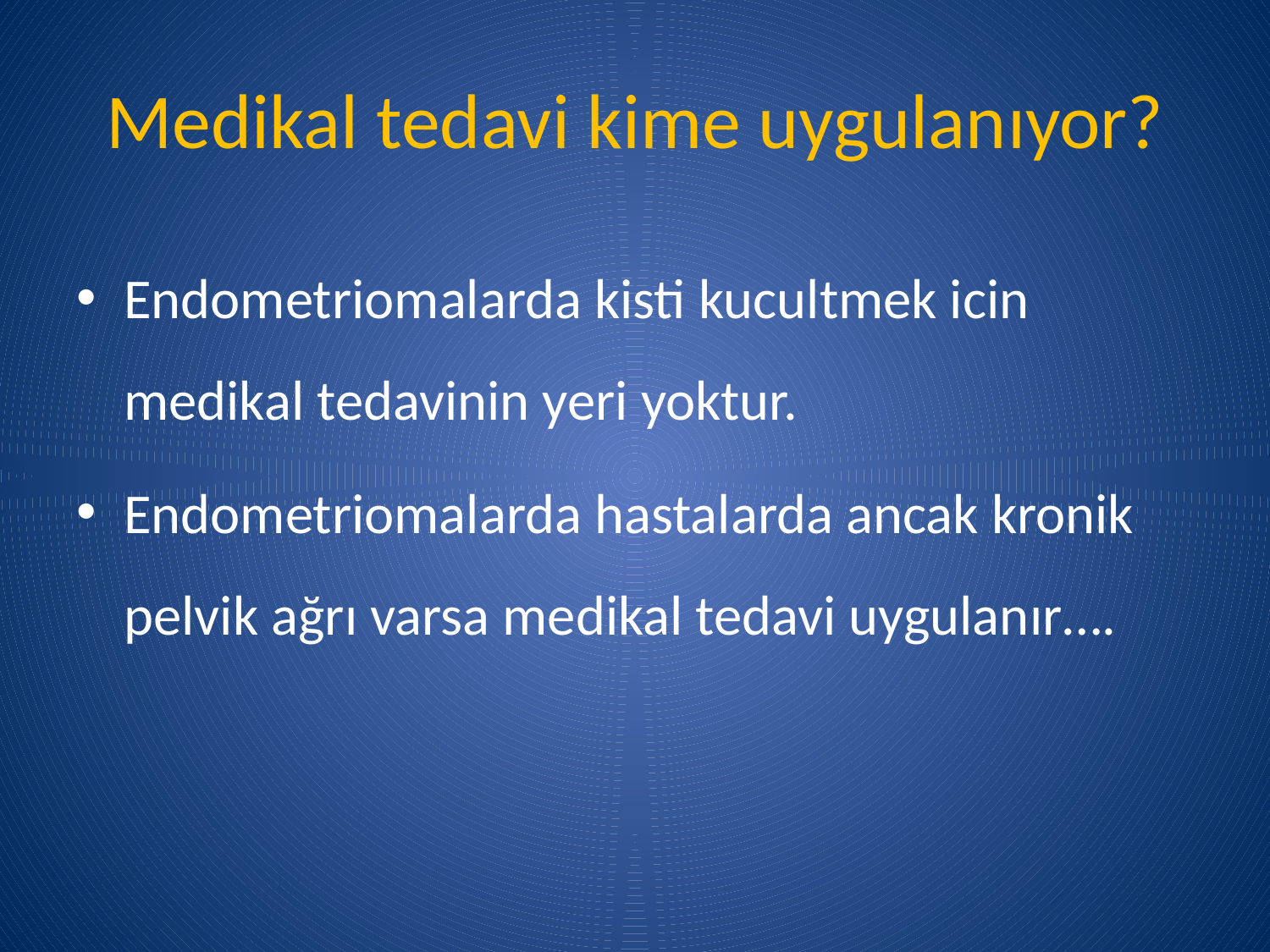

# Medikal tedavi kime uygulanıyor?
Endometriomalarda kisti kucultmek icin medikal tedavinin yeri yoktur.
Endometriomalarda hastalarda ancak kronik pelvik ağrı varsa medikal tedavi uygulanır….